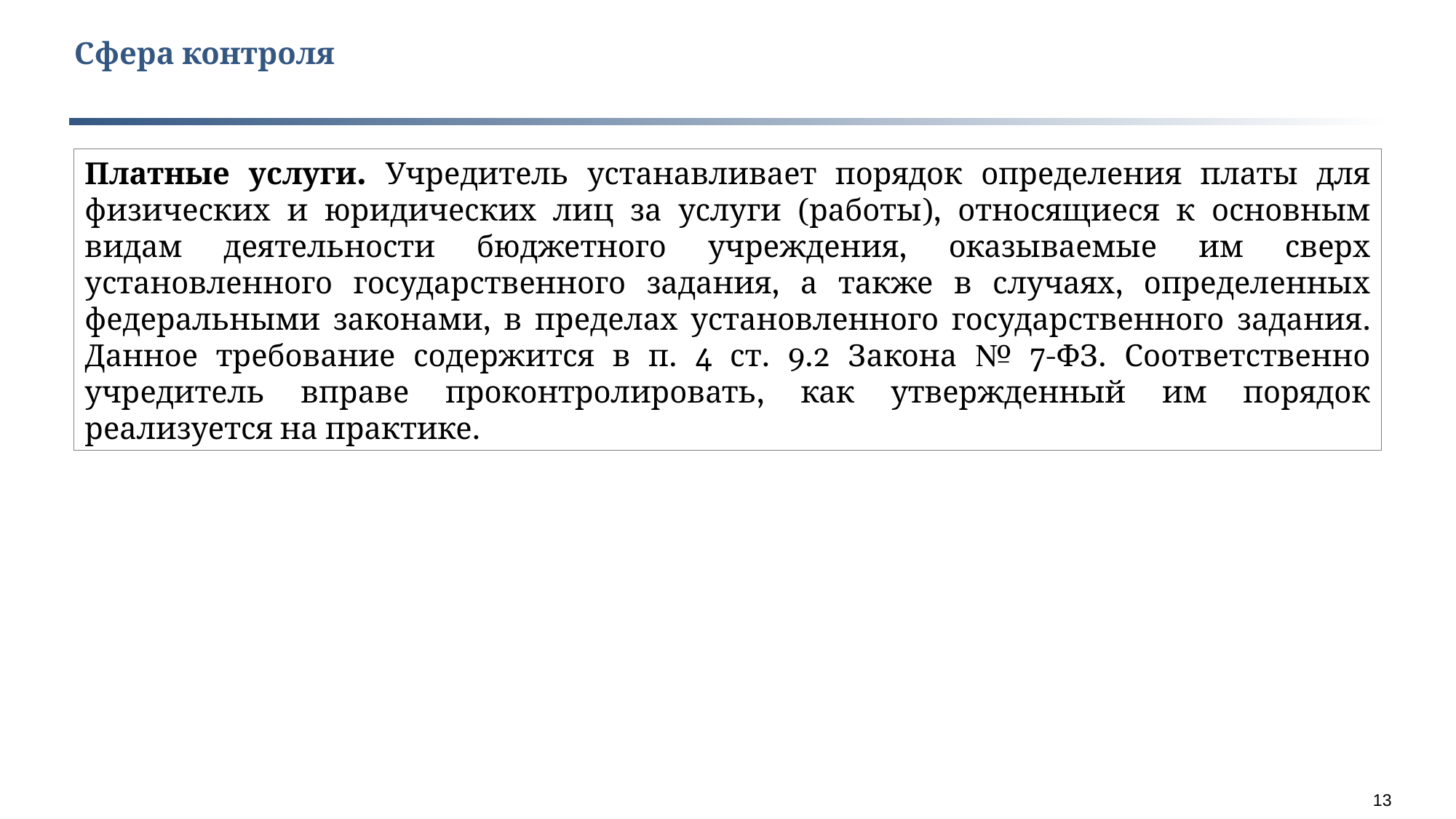

Сфера контроля
Платные услуги. Учредитель устанавливает порядок определения платы для физических и юридических лиц за услуги (работы), относящиеся к основным видам деятельности бюджетного учреждения, оказываемые им сверх установленного государственного задания, а также в случаях, определенных федеральными законами, в пределах установленного государственного задания. Данное требование содержится в п. 4 ст. 9.2 Закона № 7-ФЗ. Соответственно учредитель вправе проконтролировать, как утвержденный им порядок реализуется на практике.